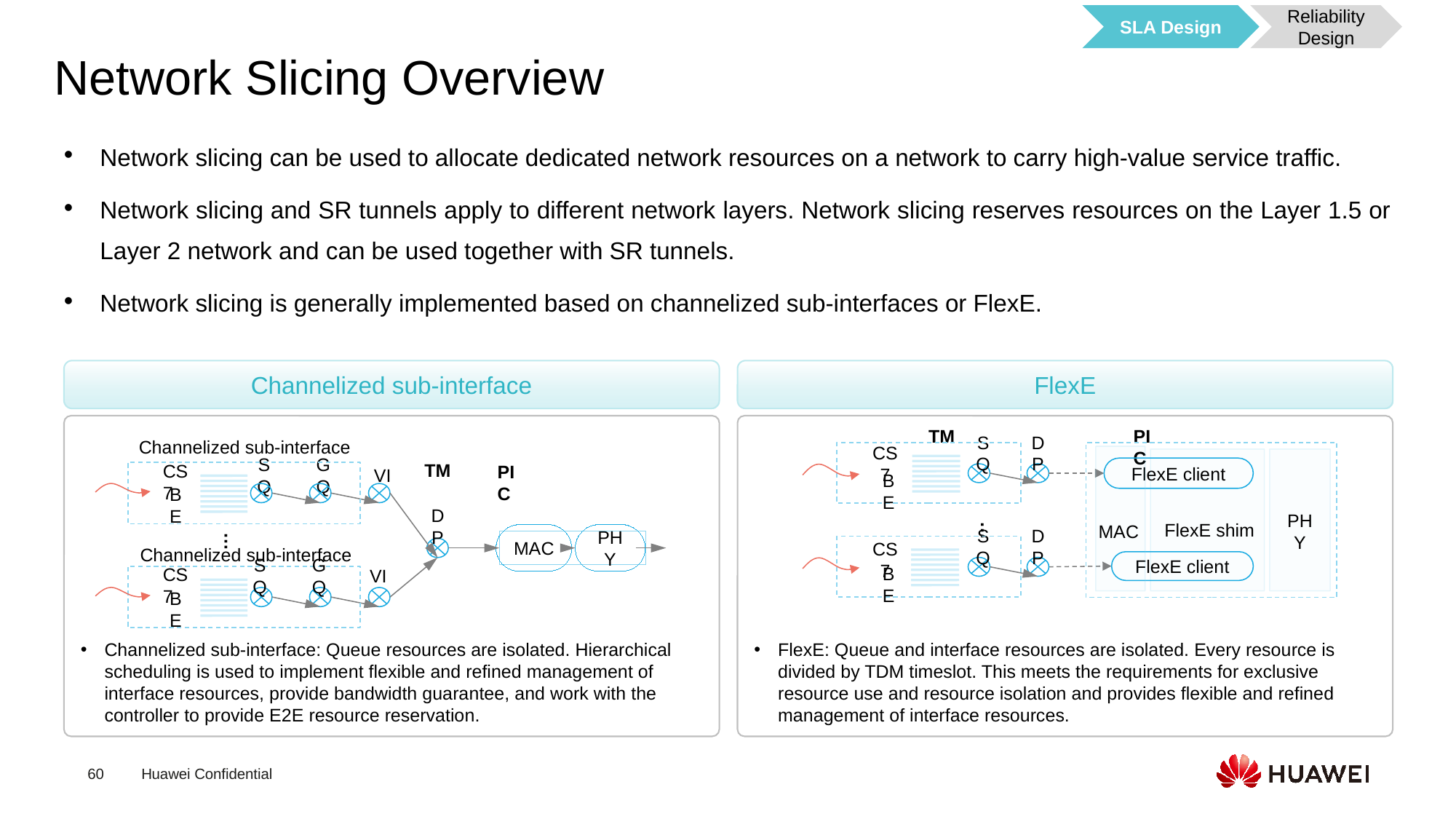

SLA Design
Reliability Design
# Network Slicing Overview
Network slicing can be used to allocate dedicated network resources on a network to carry high-value service traffic.
Network slicing and SR tunnels apply to different network layers. Network slicing reserves resources on the Layer 1.5 or Layer 2 network and can be used together with SR tunnels.
Network slicing is generally implemented based on channelized sub-interfaces or FlexE.
Channelized sub-interface
FlexE

Channelized sub-interface: Queue resources are isolated. Hierarchical scheduling is used to implement flexible and refined management of interface resources, provide bandwidth guarantee, and work with the controller to provide E2E resource reservation.

FlexE: Queue and interface resources are isolated. Every resource is divided by TDM timeslot. This meets the requirements for exclusive resource use and resource isolation and provides flexible and refined management of interface resources.
TM
PIC
SQ
DP

CS7

FlexE client

BE
…
FlexE shim
MAC
PHY
SQ
DP

CS7

FlexE client

BE
Channelized sub-interface
SQ
GQ
VI
TM
PIC

CS7

BE
DP
MAC
PHY

…

Channelized sub-interface
SQ
GQ
VI

CS7

BE